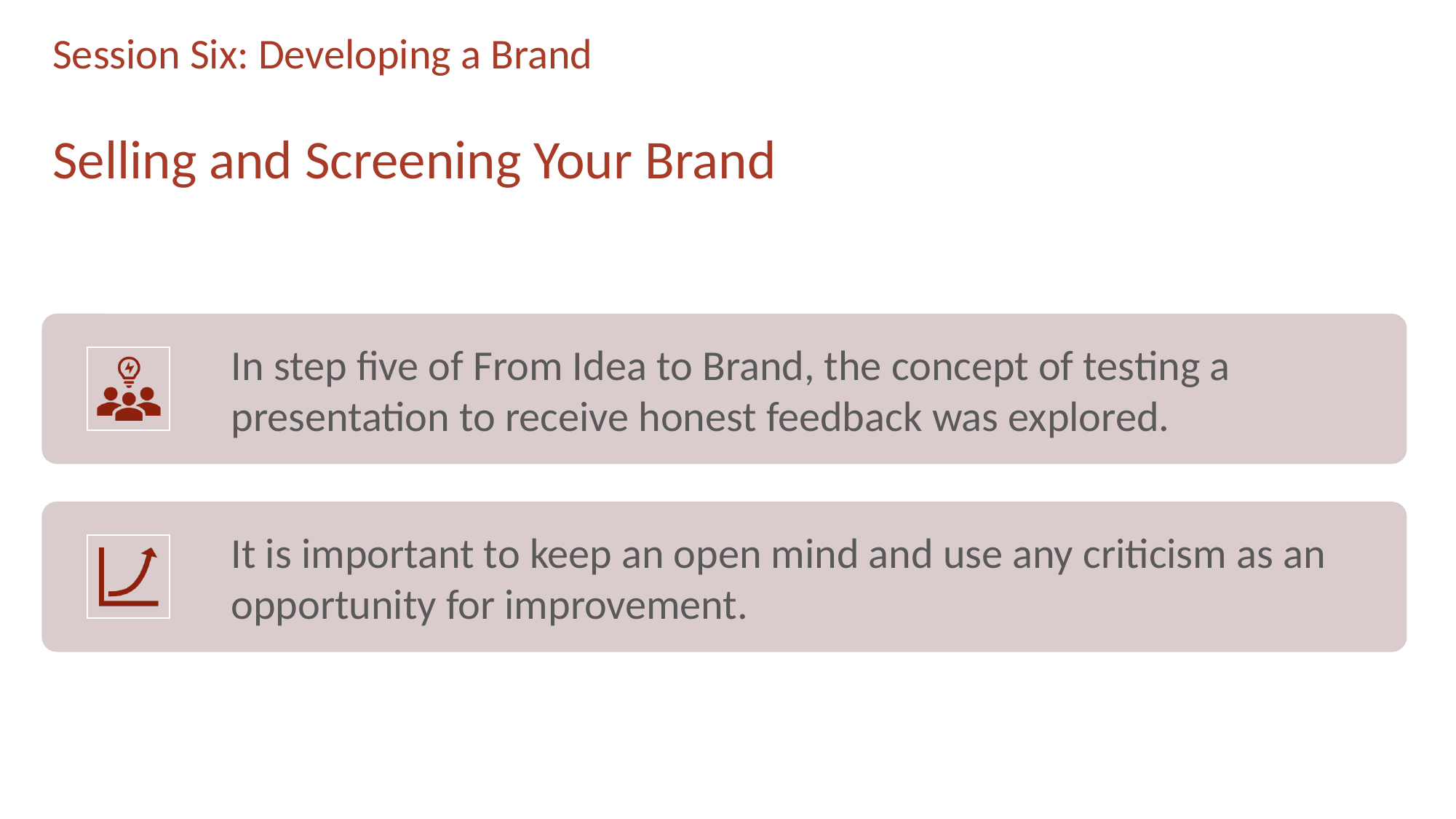

# Session Six: Developing a Brand
Selling and Screening Your Brand
In step five of From Idea to Brand, the concept of testing a presentation to receive honest feedback was explored.
It is important to keep an open mind and use any criticism as an opportunity for improvement.